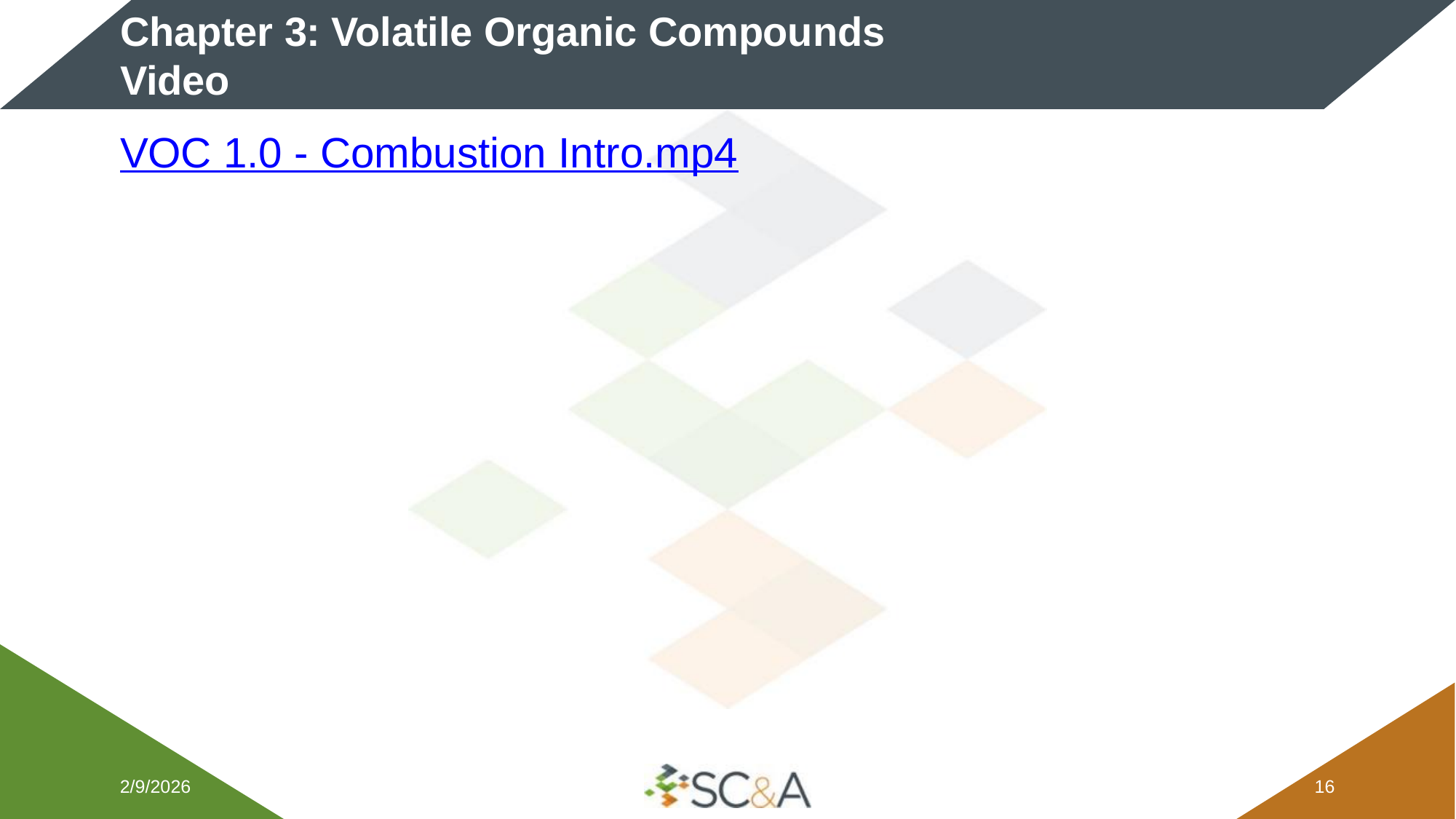

# Chapter 3: Volatile Organic Compounds Video
VOC 1.0 - Combustion Intro.mp4
2/9/2026
16